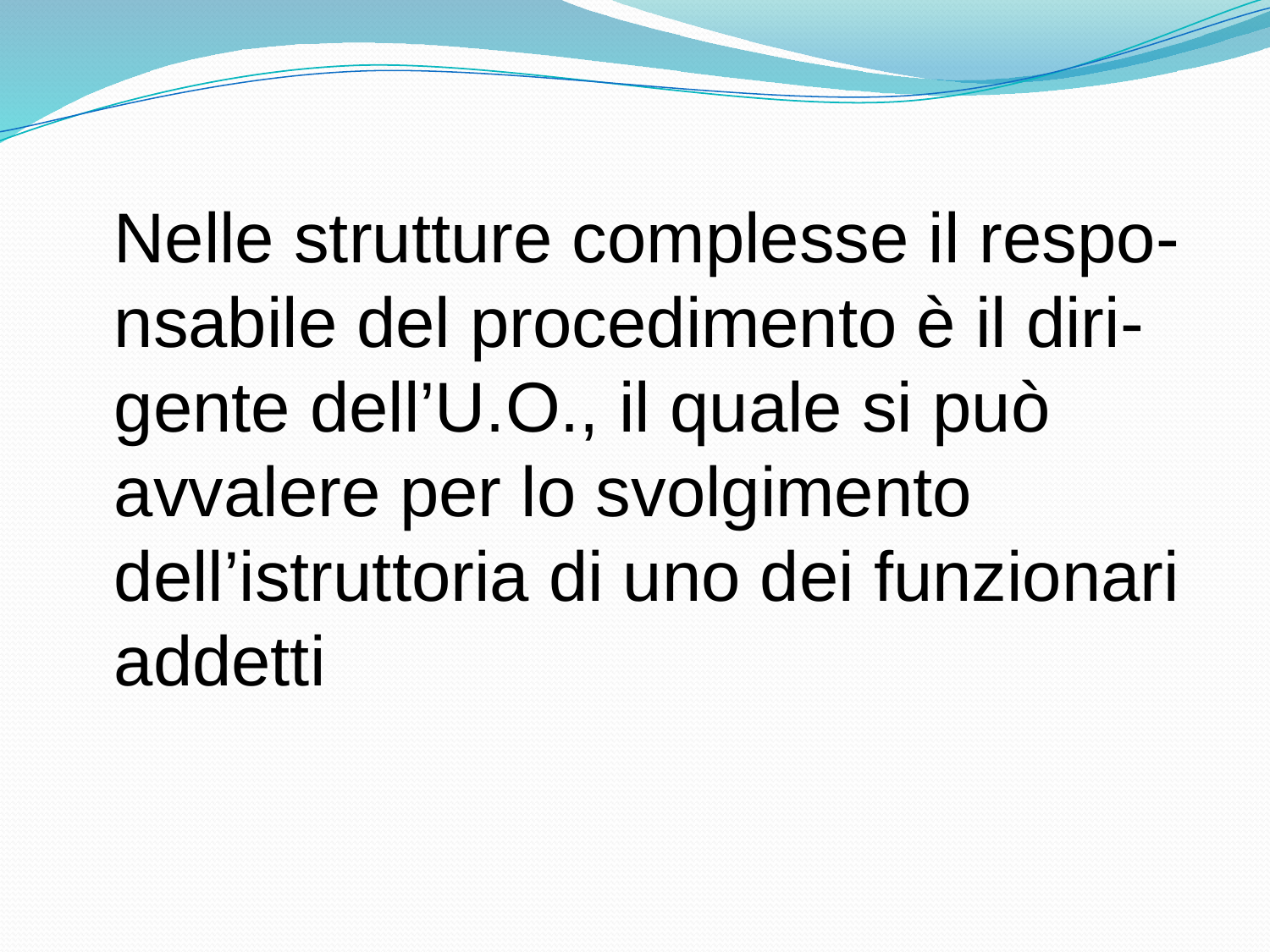

Nelle strutture complesse il respo-nsabile del procedimento è il diri-gente dell’U.O., il quale si può avvalere per lo svolgimento dell’istruttoria di uno dei funzionari addetti